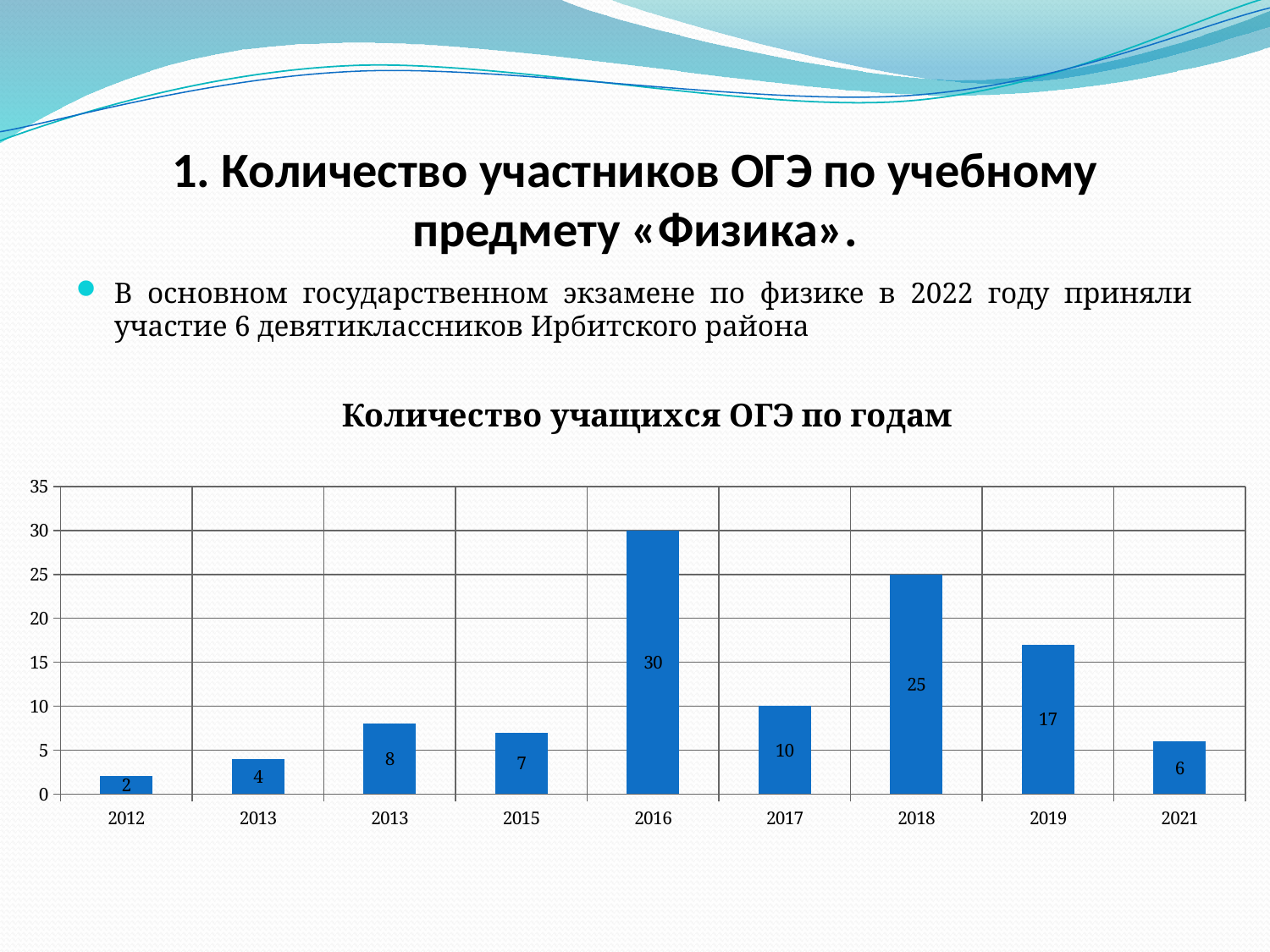

# 1. Количество участников ОГЭ по учебному предмету «Физика».
В основном государственном экзамене по физике в 2022 году приняли участие 6 девятиклассников Ирбитского района

### Chart: Количество учащихся ОГЭ по годам

| Category | 2 4 8 7 30 10 25 17 |
|---|---|
| 2012 | 2.0 |
| 2013 | 4.0 |
| 2013 | 8.0 |
| 2015 | 7.0 |
| 2016 | 30.0 |
| 2017 | 10.0 |
| 2018 | 25.0 |
| 2019 | 17.0 |
| 2021 | 6.0 |